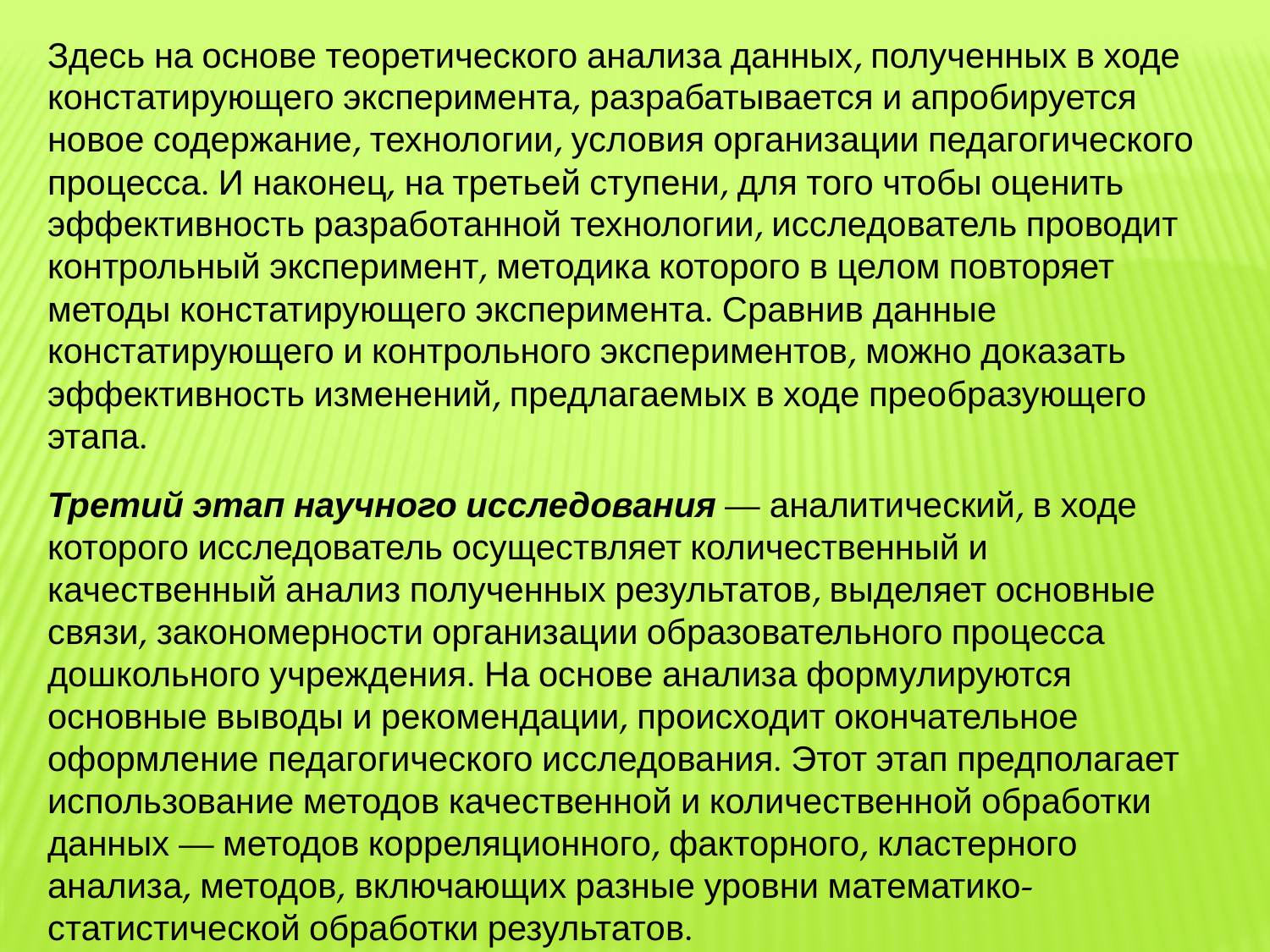

Здесь на основе теоретического анализа данных, полученных в ходе констатирующего эксперимента, разрабатывается и апробируется новое содержание, технологии, условия организации педагогического процесса. И наконец, на третьей ступени, для того чтобы оценить эффективность разработанной технологии, исследователь проводит контрольный эксперимент, методика которого в целом повторяет методы констатирующего эксперимента. Сравнив данные констатирующего и контрольного экспериментов, можно доказать эффективность изменений, предлагаемых в ходе преобразующего этапа.
Третий этап научного исследования — аналитический, в ходе которого исследователь осуществляет количественный и качественный анализ полученных результатов, выделяет основные связи, закономерности организации образовательного процесса дошкольного учреждения. На основе анализа формулируются основные выводы и рекомендации, происходит окончательное оформление педагогического исследования. Этот этап предполагает использование методов качественной и количественной обработки данных — методов корреляционного, факторного, кластерного анализа, методов, включающих разные уровни математико-статистической обработки результатов.